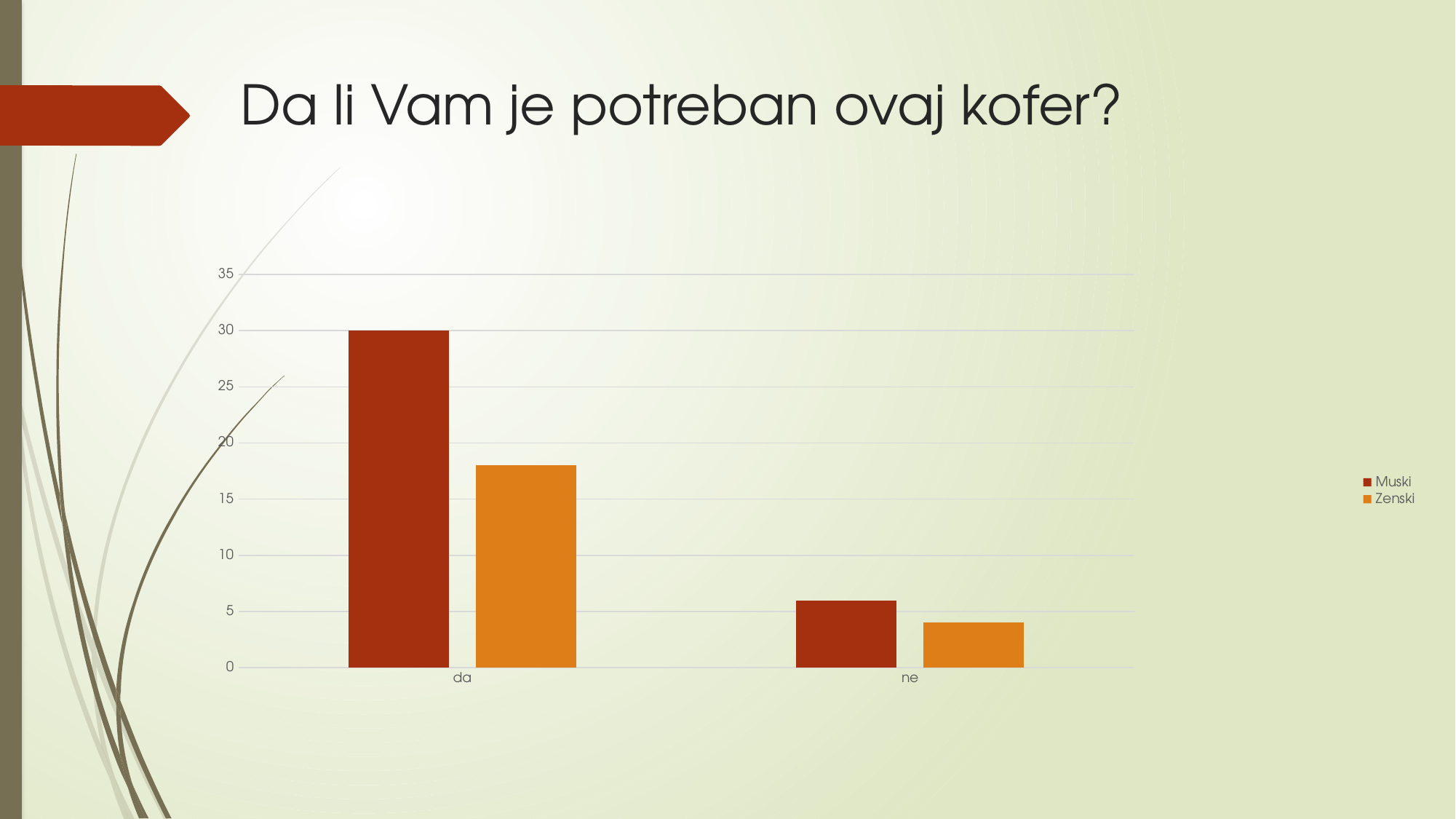

# Da li Vam je potreban ovaj kofer?

### Chart

| Category | Muski | Zenski |
|---|---|---|
| da | 30.0 | 18.0 |
| ne | 6.0 | 4.0 |